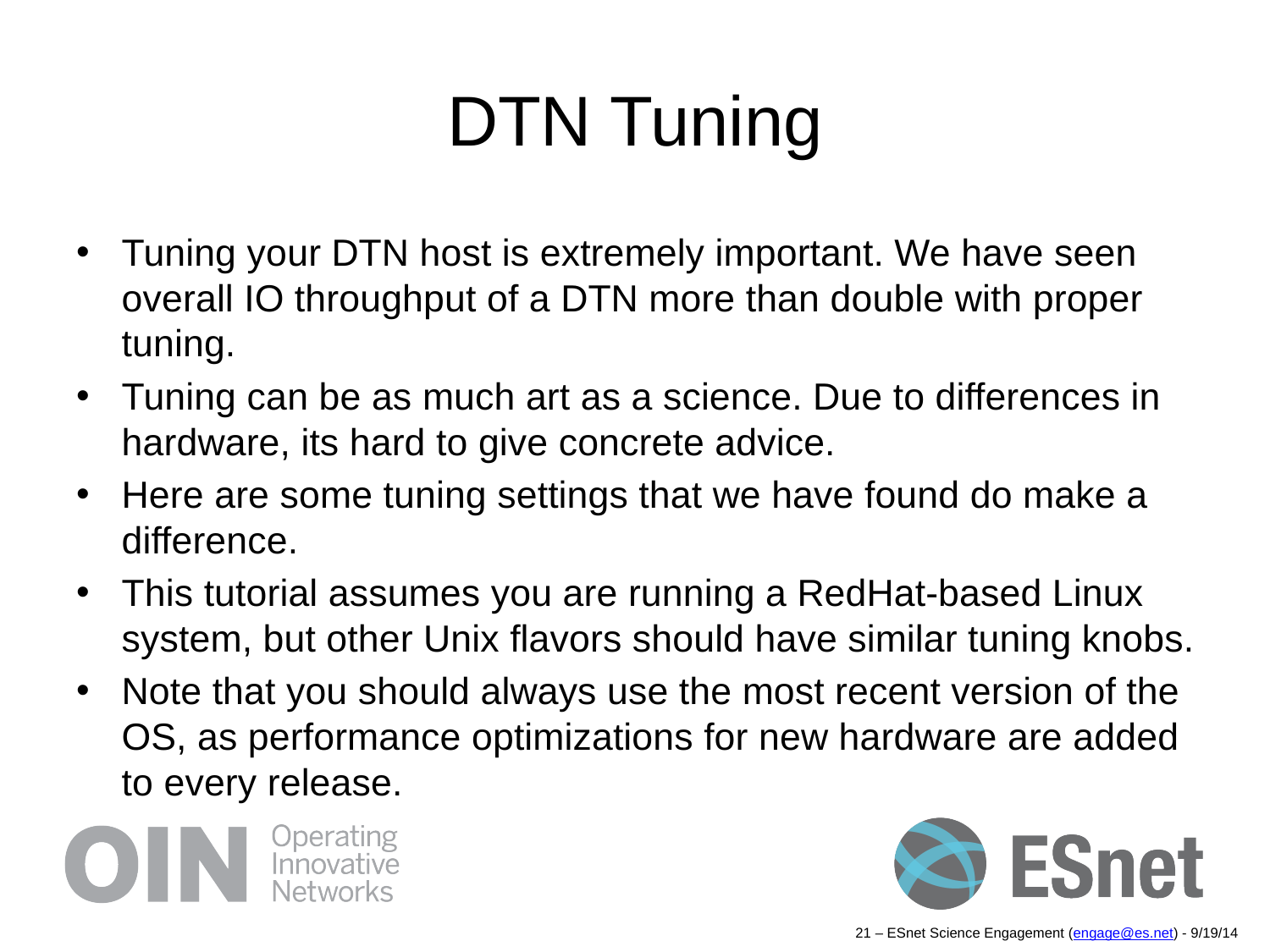

# DTN Tuning
Tuning your DTN host is extremely important. We have seen overall IO throughput of a DTN more than double with proper tuning.
Tuning can be as much art as a science. Due to differences in hardware, its hard to give concrete advice.
Here are some tuning settings that we have found do make a difference.
This tutorial assumes you are running a RedHat-based Linux system, but other Unix flavors should have similar tuning knobs.
Note that you should always use the most recent version of the OS, as performance optimizations for new hardware are added to every release.

21 – ESnet Science Engagement (engage@es.net) - 9/19/14